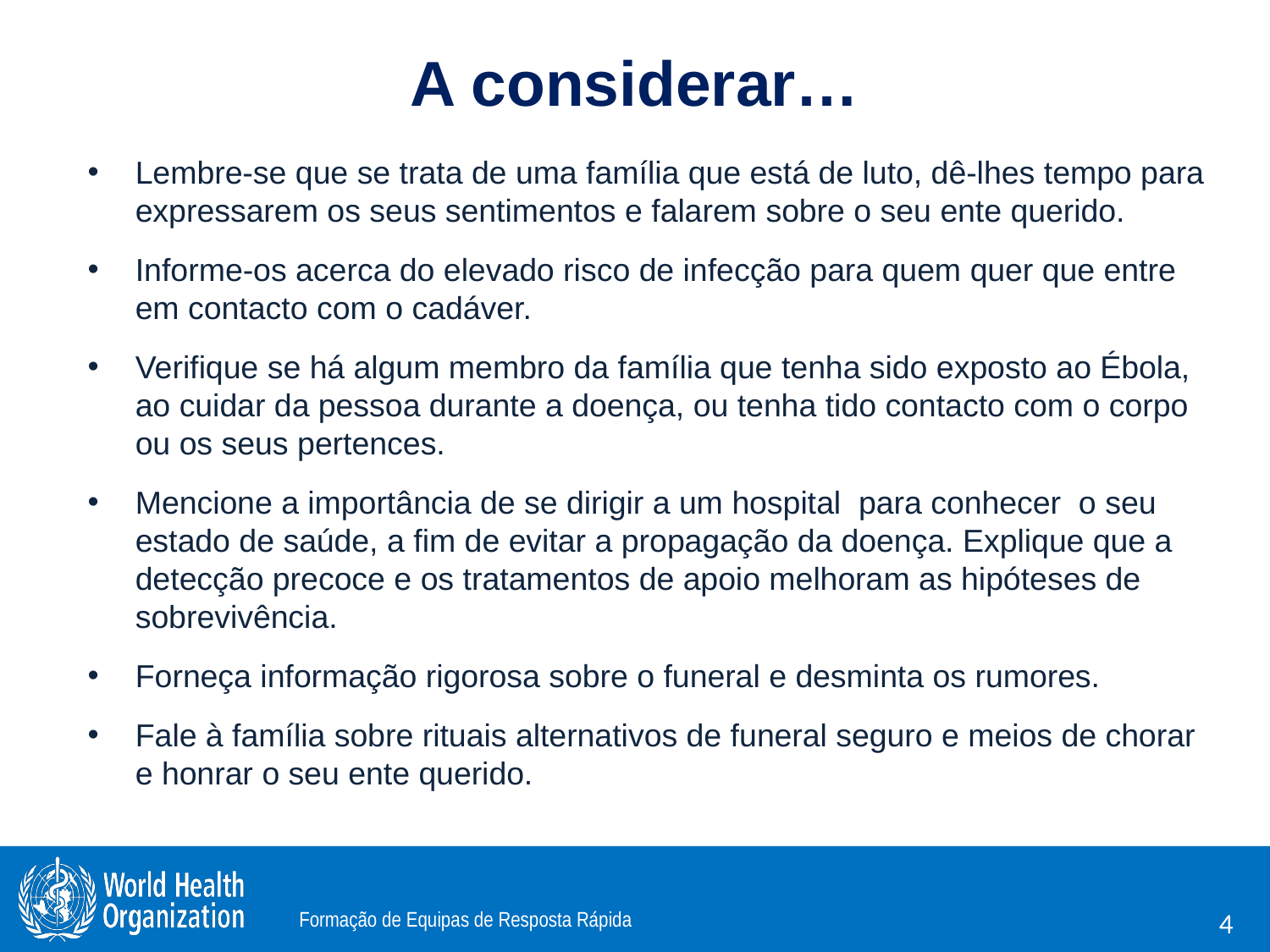

# A considerar…
Lembre-se que se trata de uma família que está de luto, dê-lhes tempo para expressarem os seus sentimentos e falarem sobre o seu ente querido.
Informe-os acerca do elevado risco de infecção para quem quer que entre em contacto com o cadáver.
Verifique se há algum membro da família que tenha sido exposto ao Ébola, ao cuidar da pessoa durante a doença, ou tenha tido contacto com o corpo  ou os seus pertences.
Mencione a importância de se dirigir a um hospital  para conhecer  o seu estado de saúde, a fim de evitar a propagação da doença. Explique que a detecção precoce e os tratamentos de apoio melhoram as hipóteses de sobrevivência.
Forneça informação rigorosa sobre o funeral e desminta os rumores.
Fale à família sobre rituais alternativos de funeral seguro e meios de chorar e honrar o seu ente querido.